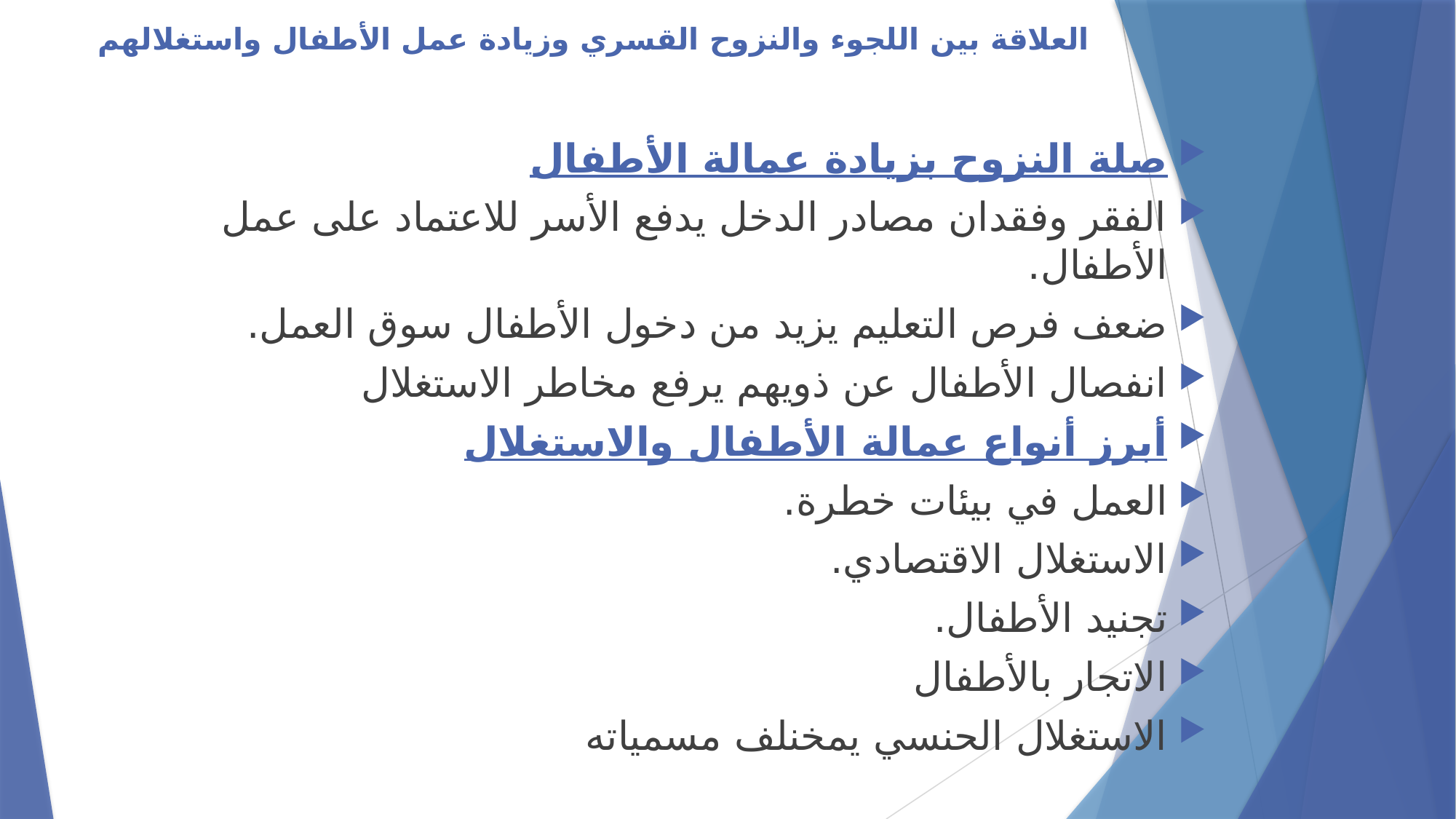

# العلاقة بين اللجوء والنزوح القسري وزيادة عمل الأطفال واستغلالهم
صلة النزوح بزيادة عمالة الأطفال
الفقر وفقدان مصادر الدخل يدفع الأسر للاعتماد على عمل الأطفال.
ضعف فرص التعليم يزيد من دخول الأطفال سوق العمل.
انفصال الأطفال عن ذويهم يرفع مخاطر الاستغلال
أبرز أنواع عمالة الأطفال والاستغلال
العمل في بيئات خطرة.
الاستغلال الاقتصادي.
تجنيد الأطفال.
الاتجار بالأطفال
الاستغلال الحنسي يمخنلف مسمياته